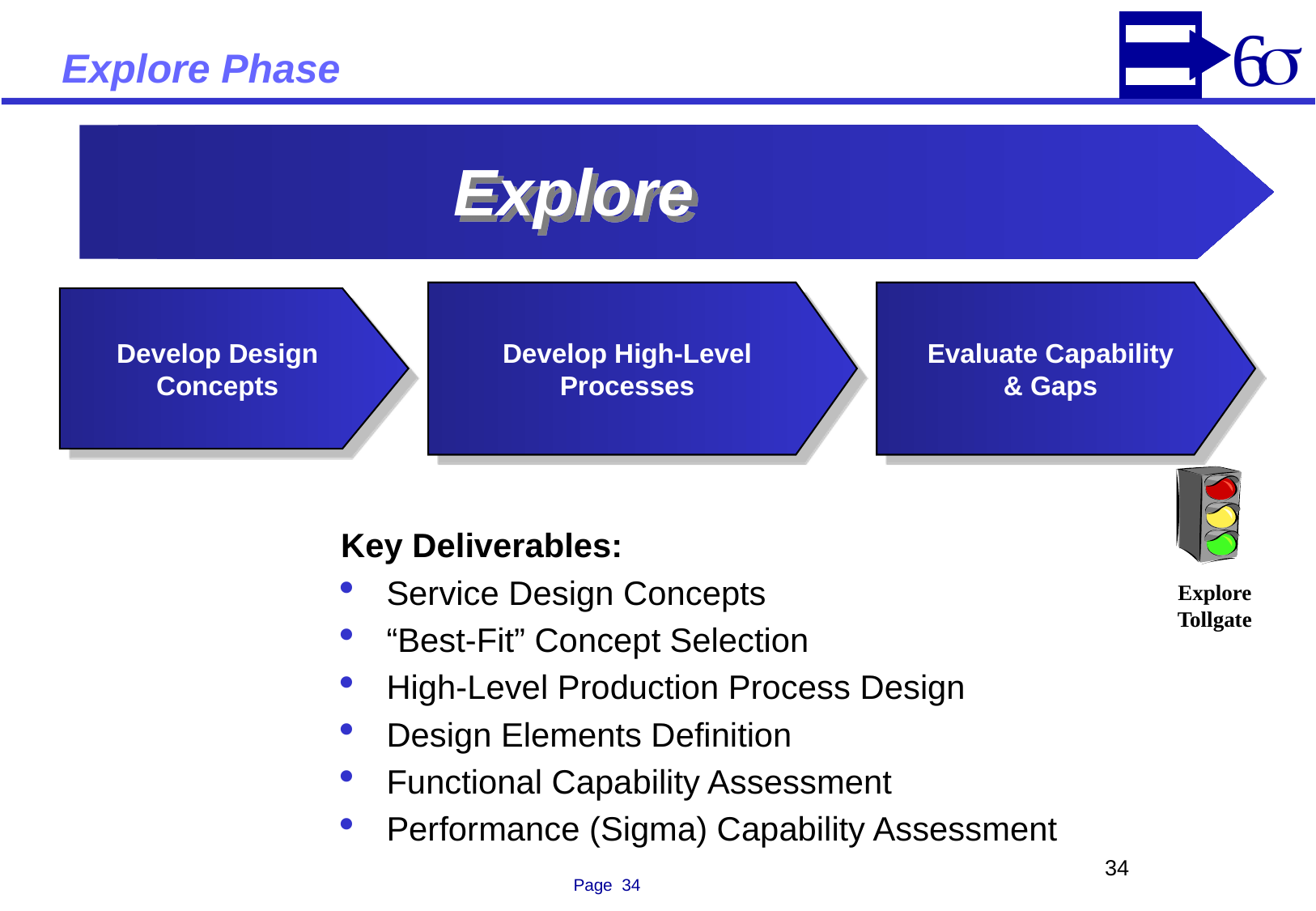

# Explore Phase

Explore
Develop High-Level
Processes
Evaluate Capability
& Gaps
Develop Design
Concepts

Key Deliverables:
Service Design Concepts
“Best-Fit” Concept Selection
High-Level Production Process Design
Design Elements Definition
Functional Capability Assessment
Performance (Sigma) Capability Assessment

Explore
Tollgate